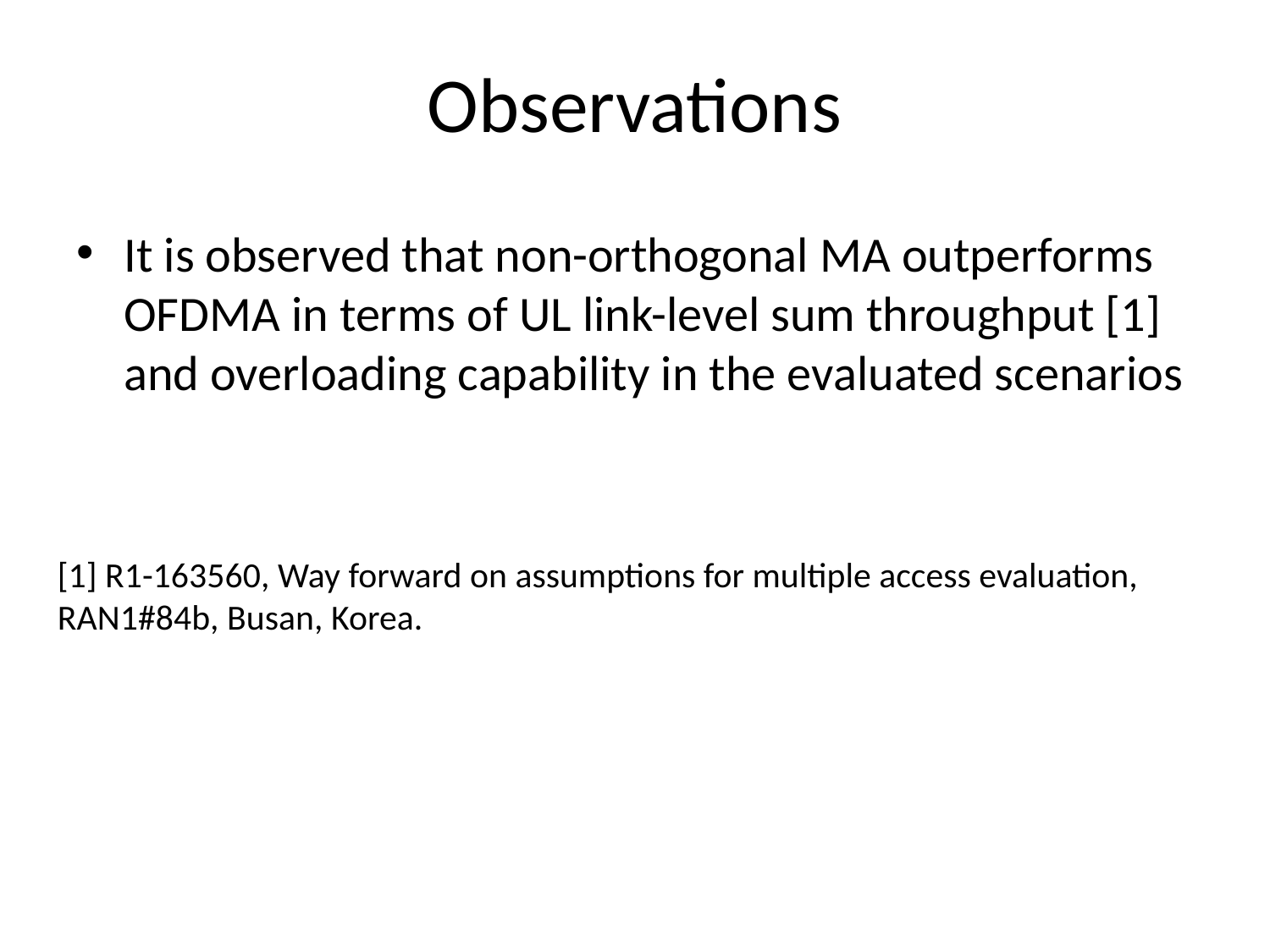

# Observations
It is observed that non-orthogonal MA outperforms OFDMA in terms of UL link-level sum throughput [1] and overloading capability in the evaluated scenarios
[1] R1-163560, Way forward on assumptions for multiple access evaluation, RAN1#84b, Busan, Korea.